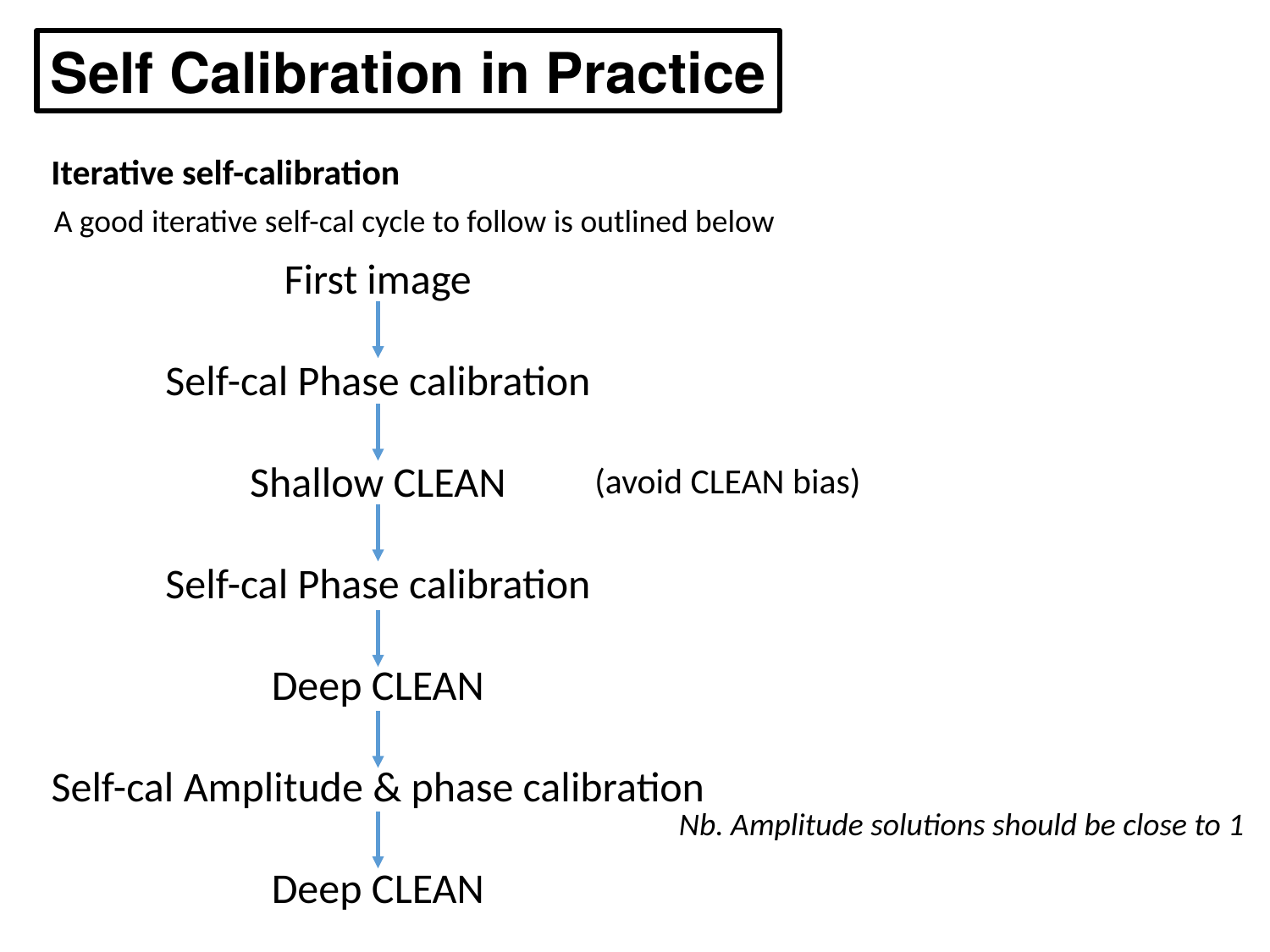

Self Calibration in Practice
Iterative self-calibration
A good iterative self-cal cycle to follow is outlined below
First image

Self-cal Phase calibration

Shallow CLEAN

Self-cal Phase calibration

Deep CLEAN

Self-cal Amplitude & phase calibration

Deep CLEAN
(avoid CLEAN bias)
Nb. Amplitude solutions should be close to 1